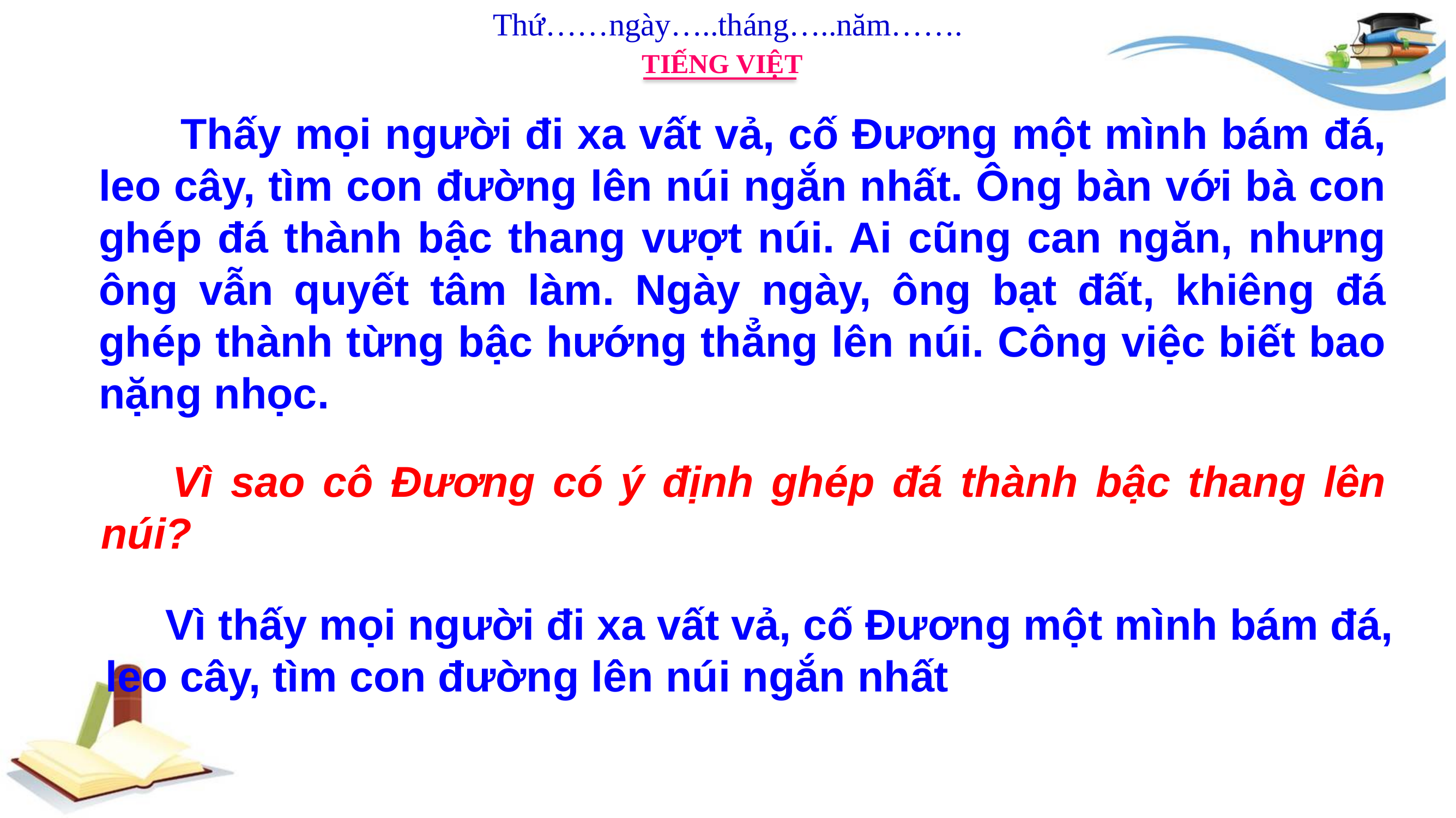

Thứ……ngày…..tháng…..năm…….
TIẾNG VIỆT
      Thấy mọi người đi xa vất vả, cố Đương một mình bám đá, leo cây, tìm con đường lên núi ngắn nhất. Ông bàn với bà con ghép đá thành bậc thang vượt núi. Ai cũng can ngăn, nhưng ông vẫn quyết tâm làm. Ngày ngày, ông bạt đất, khiêng đá ghép thành từng bậc hướng thẳng lên núi. Công việc biết bao nặng nhọc.
    Vì sao cô Đương có ý định ghép đá thành bậc thang lên núi?
     Vì thấy mọi người đi xa vất vả, cố Đương một mình bám đá, leo cây, tìm con đường lên núi ngắn nhất